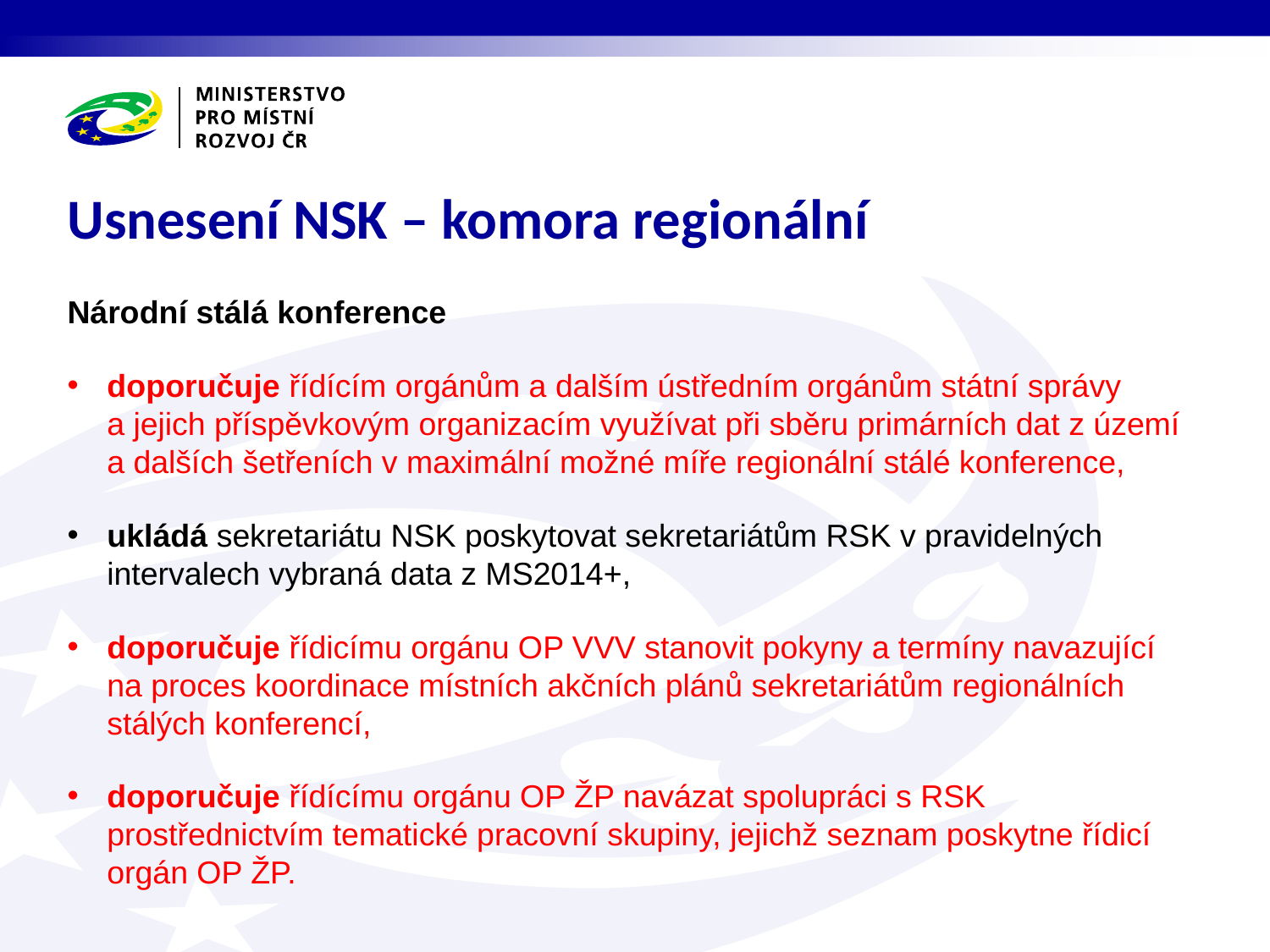

# Usnesení NSK – komora regionální
Národní stálá konference
doporučuje řídícím orgánům a dalším ústředním orgánům státní správy
a jejich příspěvkovým organizacím využívat při sběru primárních dat z území
a dalších šetřeních v maximální možné míře regionální stálé konference,
ukládá sekretariátu NSK poskytovat sekretariátům RSK v pravidelných intervalech vybraná data z MS2014+,
doporučuje řídicímu orgánu OP VVV stanovit pokyny a termíny navazující na proces koordinace místních akčních plánů sekretariátům regionálních stálých konferencí,
doporučuje řídícímu orgánu OP ŽP navázat spolupráci s RSK prostřednictvím tematické pracovní skupiny, jejichž seznam poskytne řídicí orgán OP ŽP.